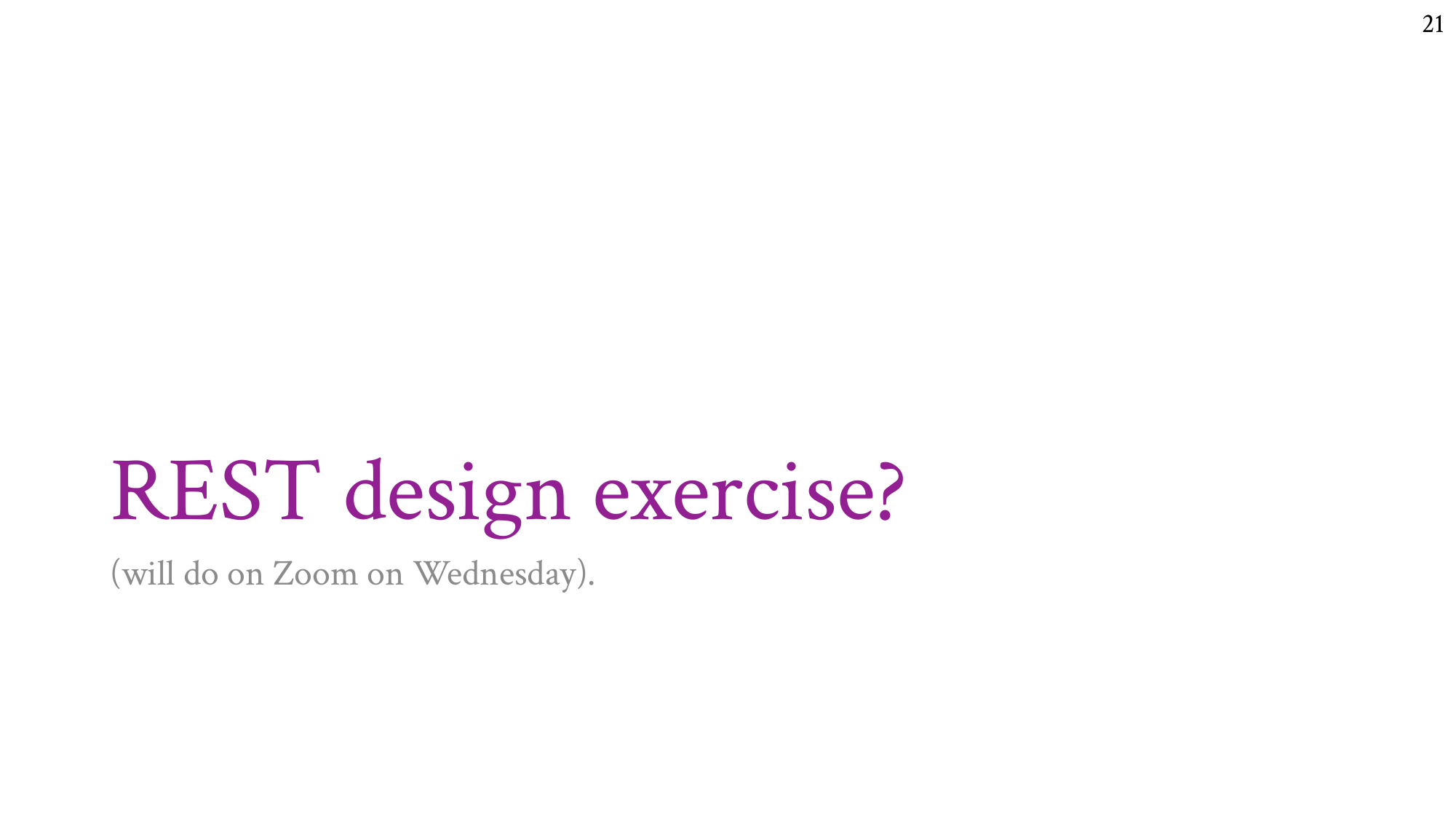

21
# REST design exercise?
(will do on Zoom on Wednesday).